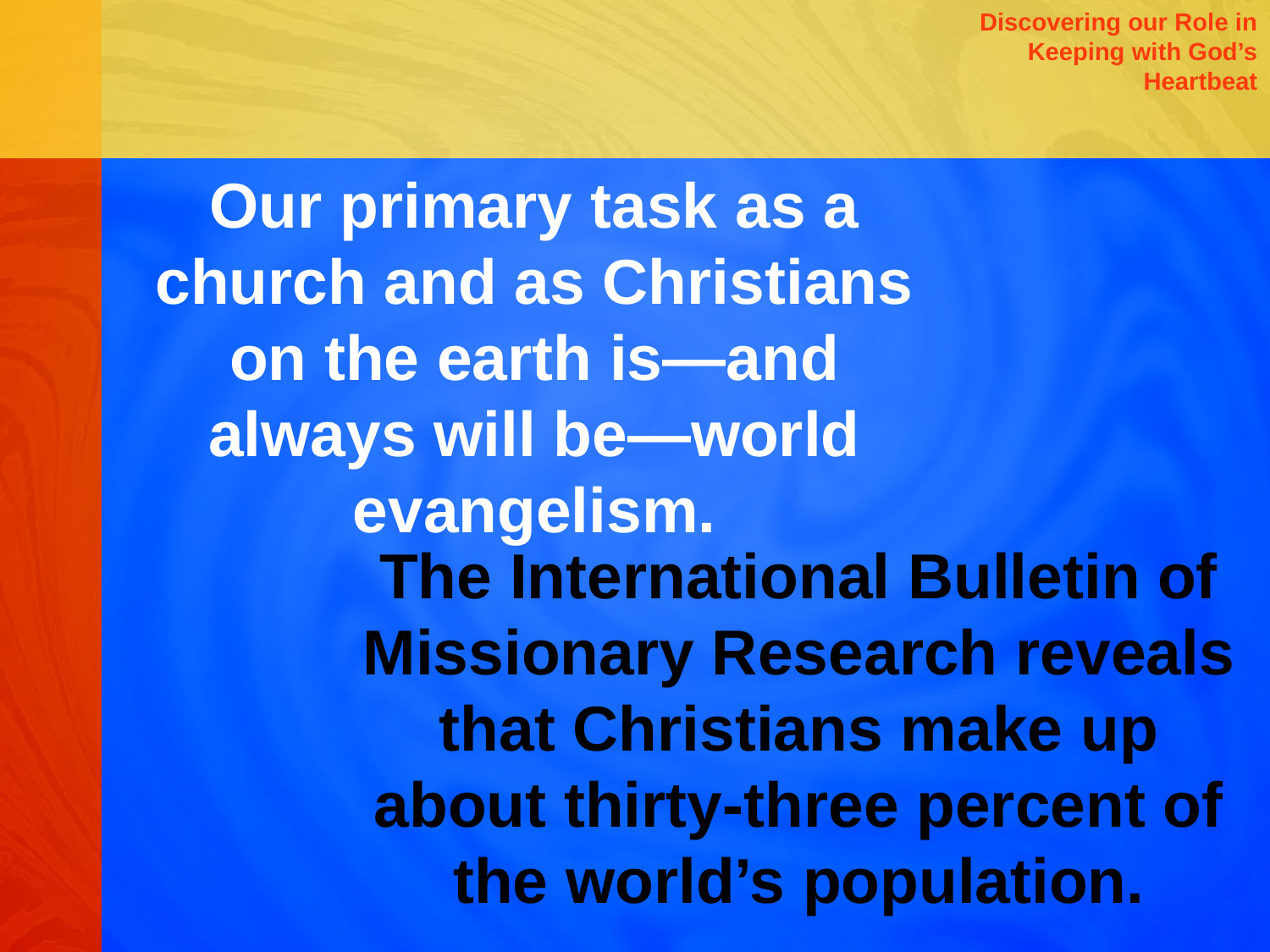

Discovering our Role in Keeping with God’s Heartbeat
Our primary task as a church and as Christians on the earth is—and always will be—world evangelism.
The International Bulletin of Missionary Research reveals that Christians make up about thirty-three percent of the world’s population.